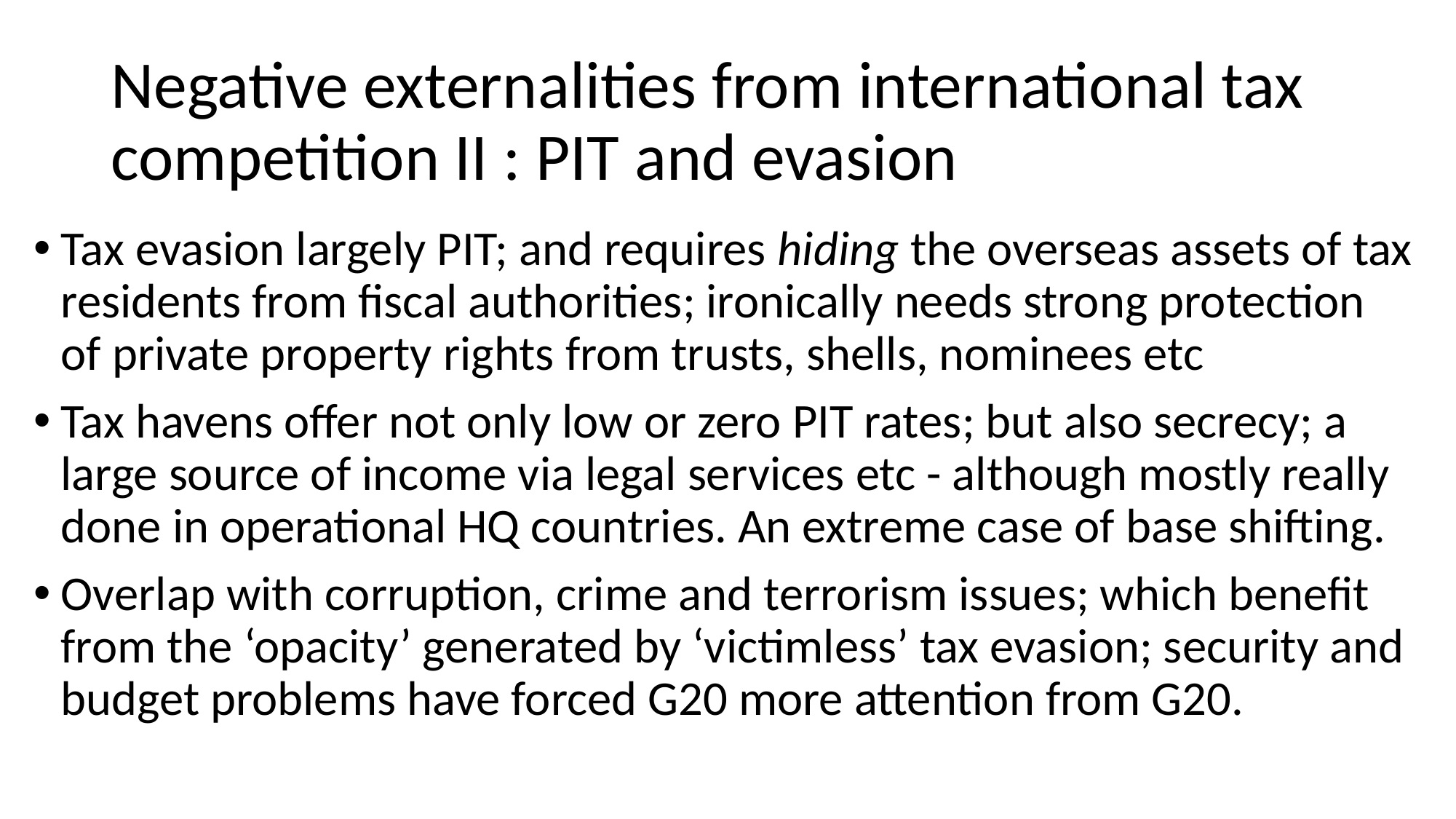

# Negative externalities from international tax competition II : PIT and evasion
Tax evasion largely PIT; and requires hiding the overseas assets of tax residents from fiscal authorities; ironically needs strong protection of private property rights from trusts, shells, nominees etc
Tax havens offer not only low or zero PIT rates; but also secrecy; a large source of income via legal services etc - although mostly really done in operational HQ countries. An extreme case of base shifting.
Overlap with corruption, crime and terrorism issues; which benefit from the ‘opacity’ generated by ‘victimless’ tax evasion; security and budget problems have forced G20 more attention from G20.